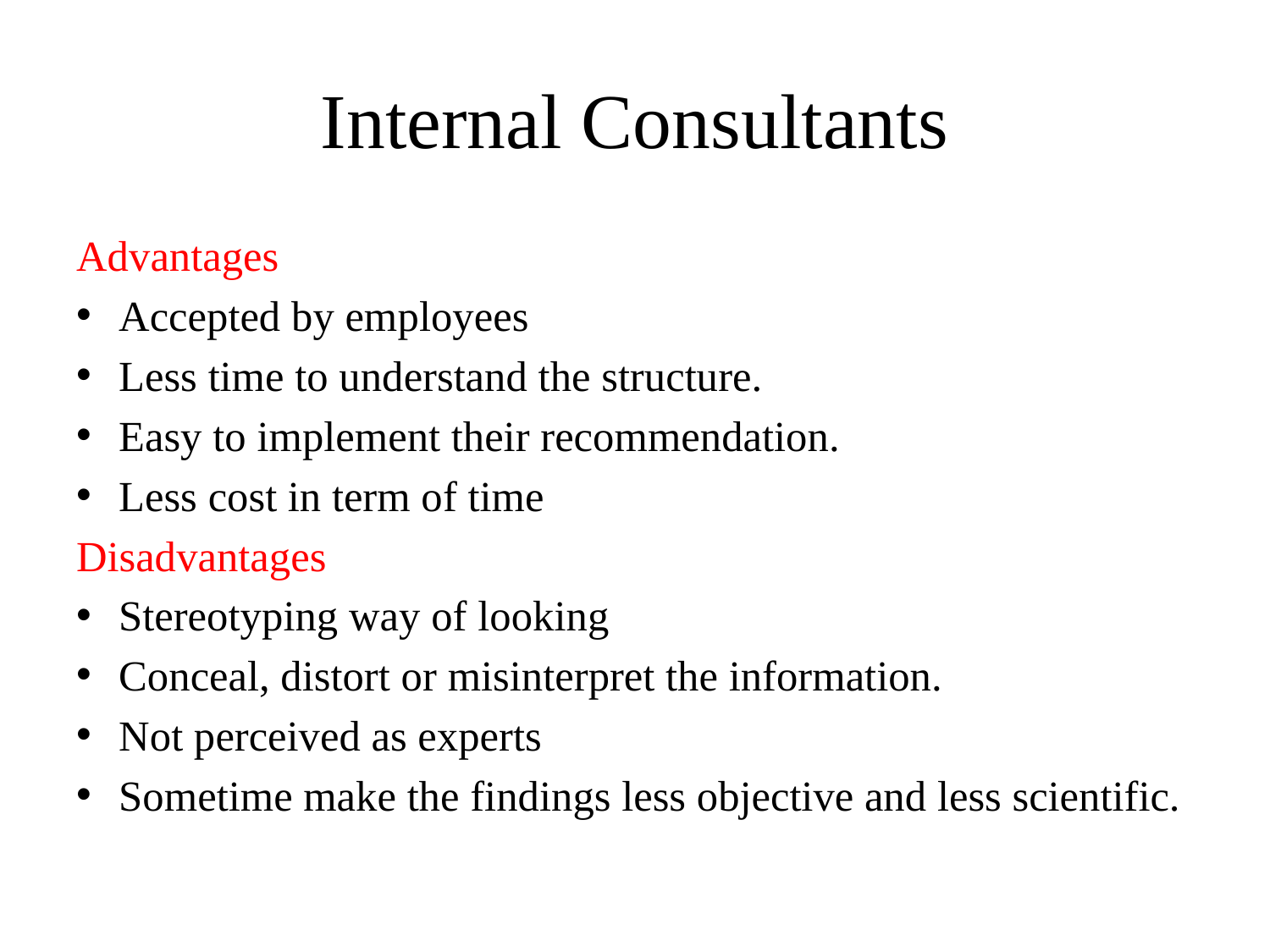

# Internal Consultants
Advantages
Accepted by employees
Less time to understand the structure.
Easy to implement their recommendation.
Less cost in term of time
Disadvantages
Stereotyping way of looking
Conceal, distort or misinterpret the information.
Not perceived as experts
Sometime make the findings less objective and less scientific.